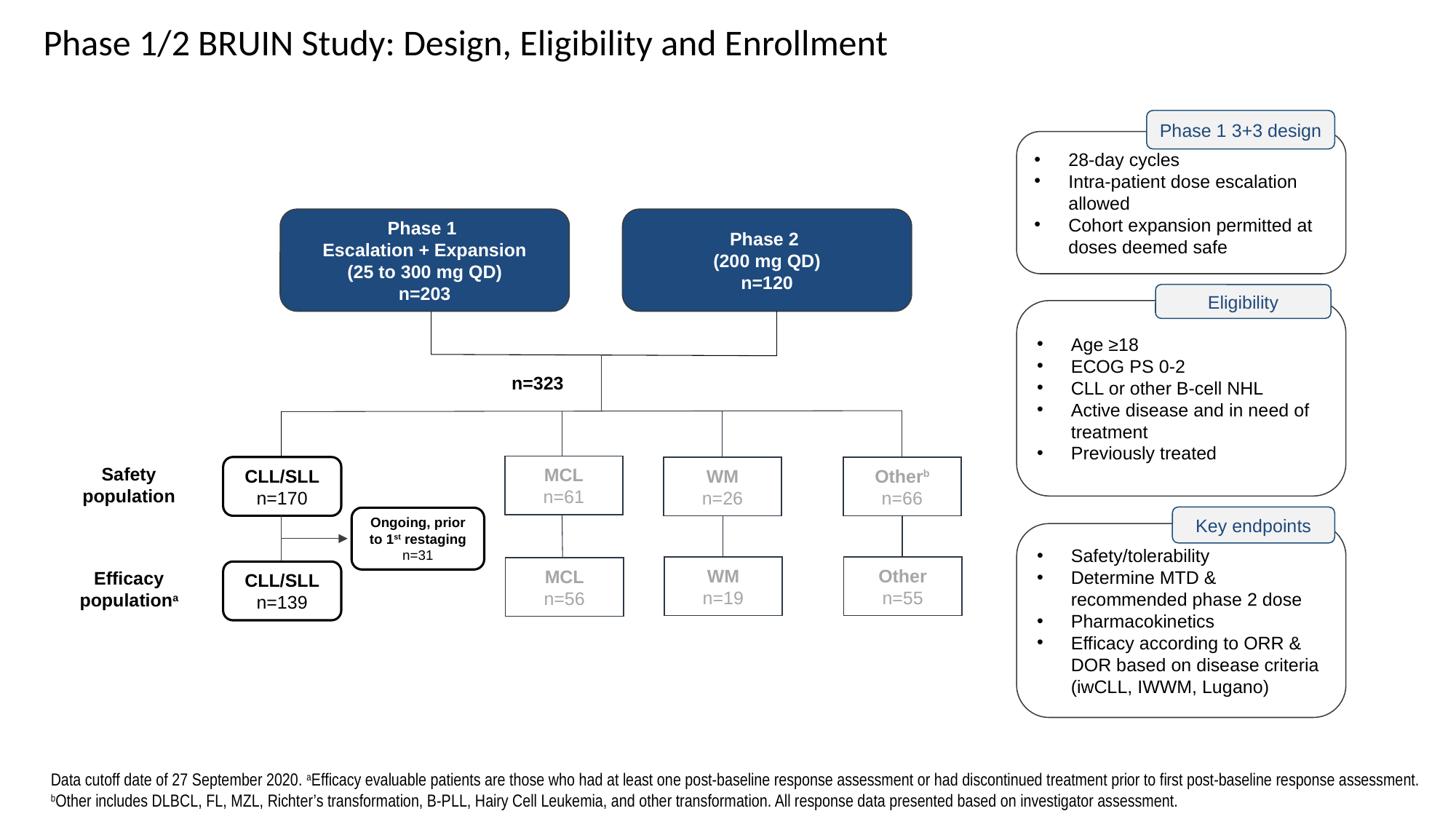

# Phase 1/2 BRUIN Study: Design, Eligibility and Enrollment
Phase 1 3+3 design
28-day cycles
Intra-patient dose escalation allowed
Cohort expansion permitted at doses deemed safe
Eligibility
Age ≥18
ECOG PS 0-2
CLL or other B-cell NHL
Active disease and in need of treatment
Previously treated
Key endpoints
Safety/tolerability
Determine MTD & recommended phase 2 dose
Pharmacokinetics
Efficacy according to ORR & DOR based on disease criteria (iwCLL, IWWM, Lugano)
Phase 1
Escalation + Expansion
(25 to 300 mg QD)
n=203
Phase 2
(200 mg QD)
n=120
n=323
MCL
n=61
CLL/SLL
n=170
WM
n=26
Otherb
n=66
Safety population
Ongoing, prior to 1st restaging
n=31
WM
n=19
Other
n=55
MCL
n=56
Efficacy populationa
CLL/SLL
n=139
Data cutoff date of 27 September 2020. aEfficacy evaluable patients are those who had at least one post-baseline response assessment or had discontinued treatment prior to first post-baseline response assessment. bOther includes DLBCL, FL, MZL, Richter’s transformation, B-PLL, Hairy Cell Leukemia, and other transformation. All response data presented based on investigator assessment.